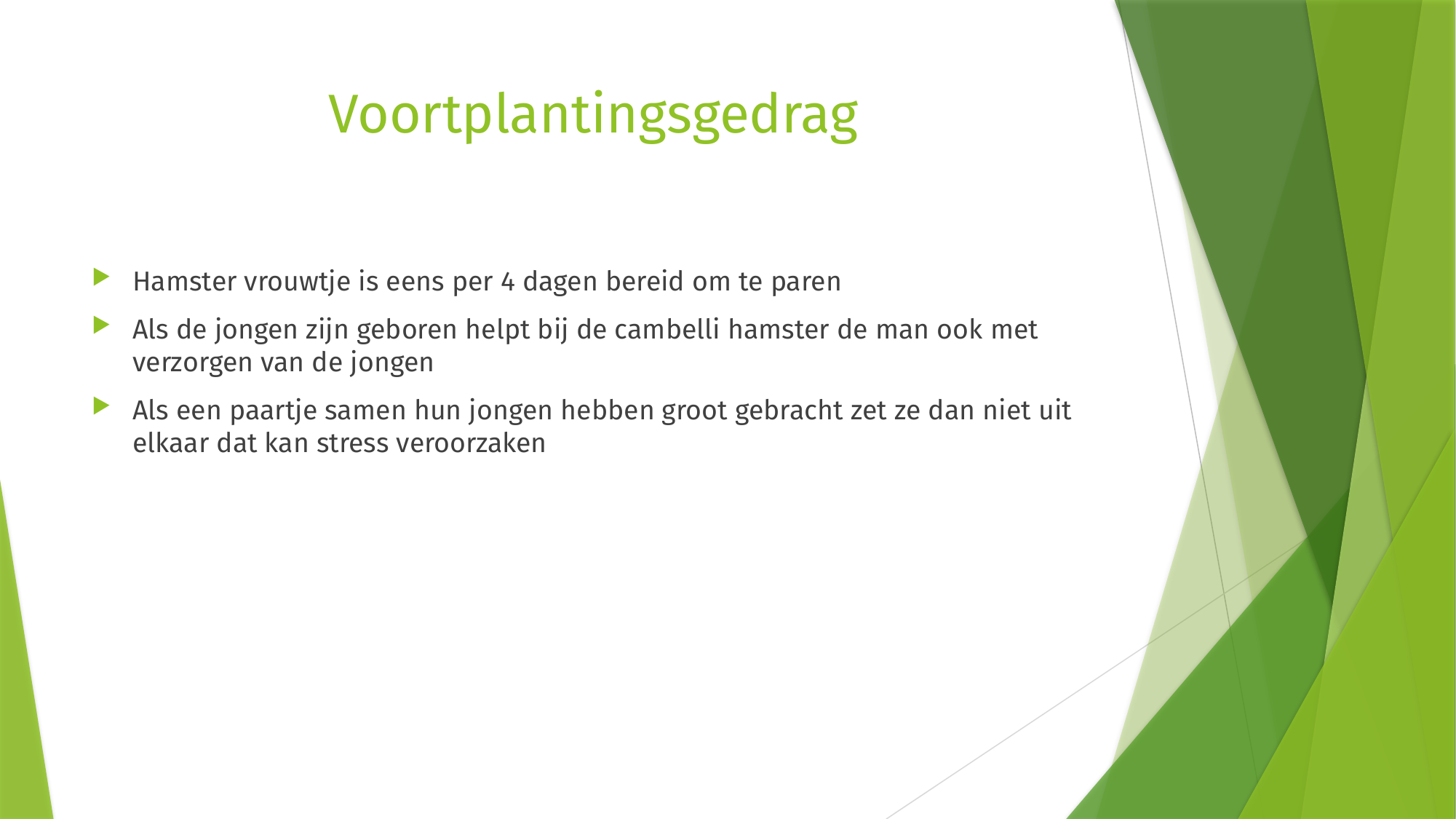

# Voortplantingsgedrag
Hamster vrouwtje is eens per 4 dagen bereid om te paren
Als de jongen zijn geboren helpt bij de cambelli hamster de man ook met verzorgen van de jongen
Als een paartje samen hun jongen hebben groot gebracht zet ze dan niet uit elkaar dat kan stress veroorzaken